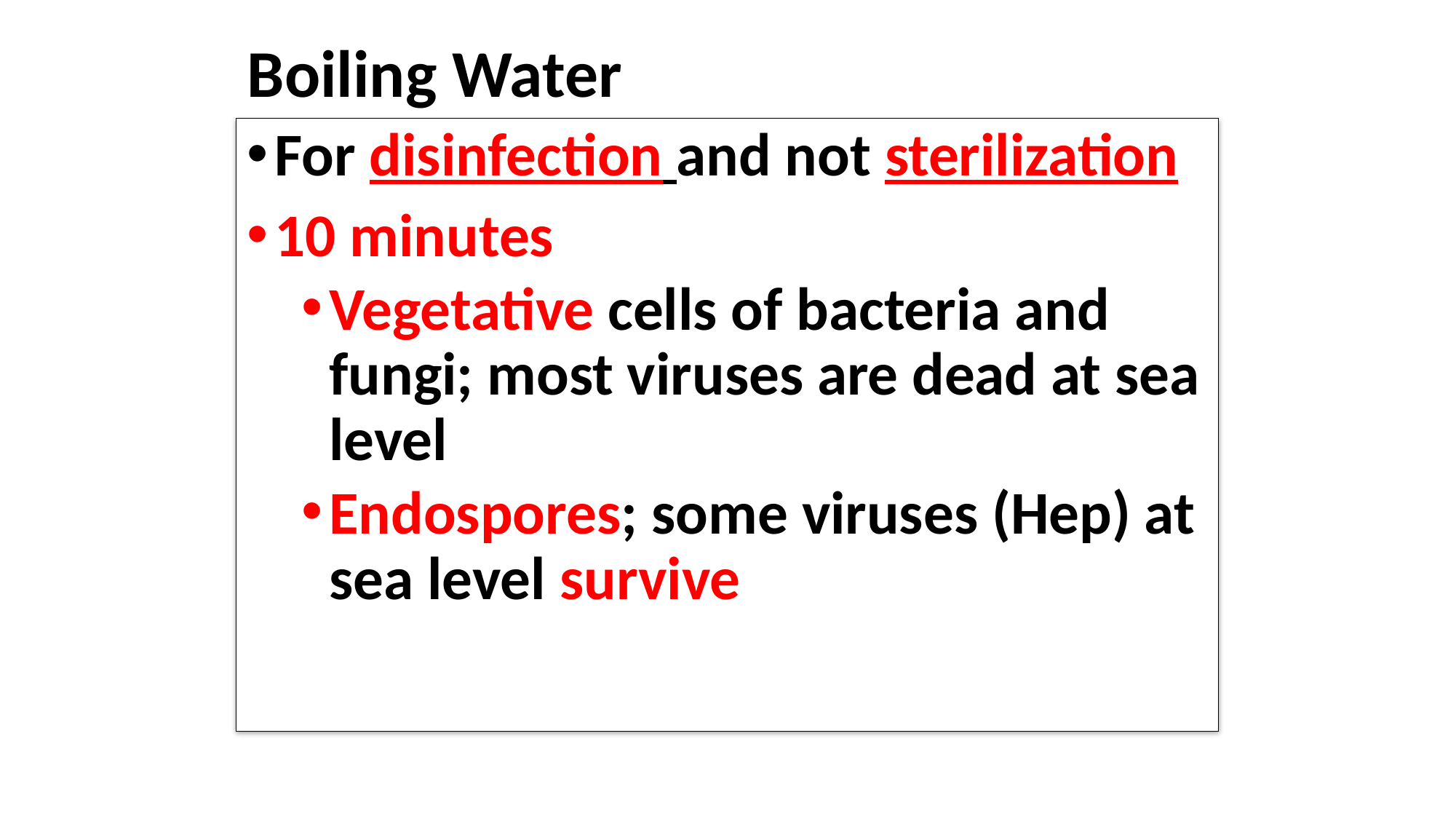

# Boiling Water
For disinfection and not sterilization
10 minutes
Vegetative cells of bacteria and fungi; most viruses are dead at sea level
Endospores; some viruses (Hep) at sea level survive